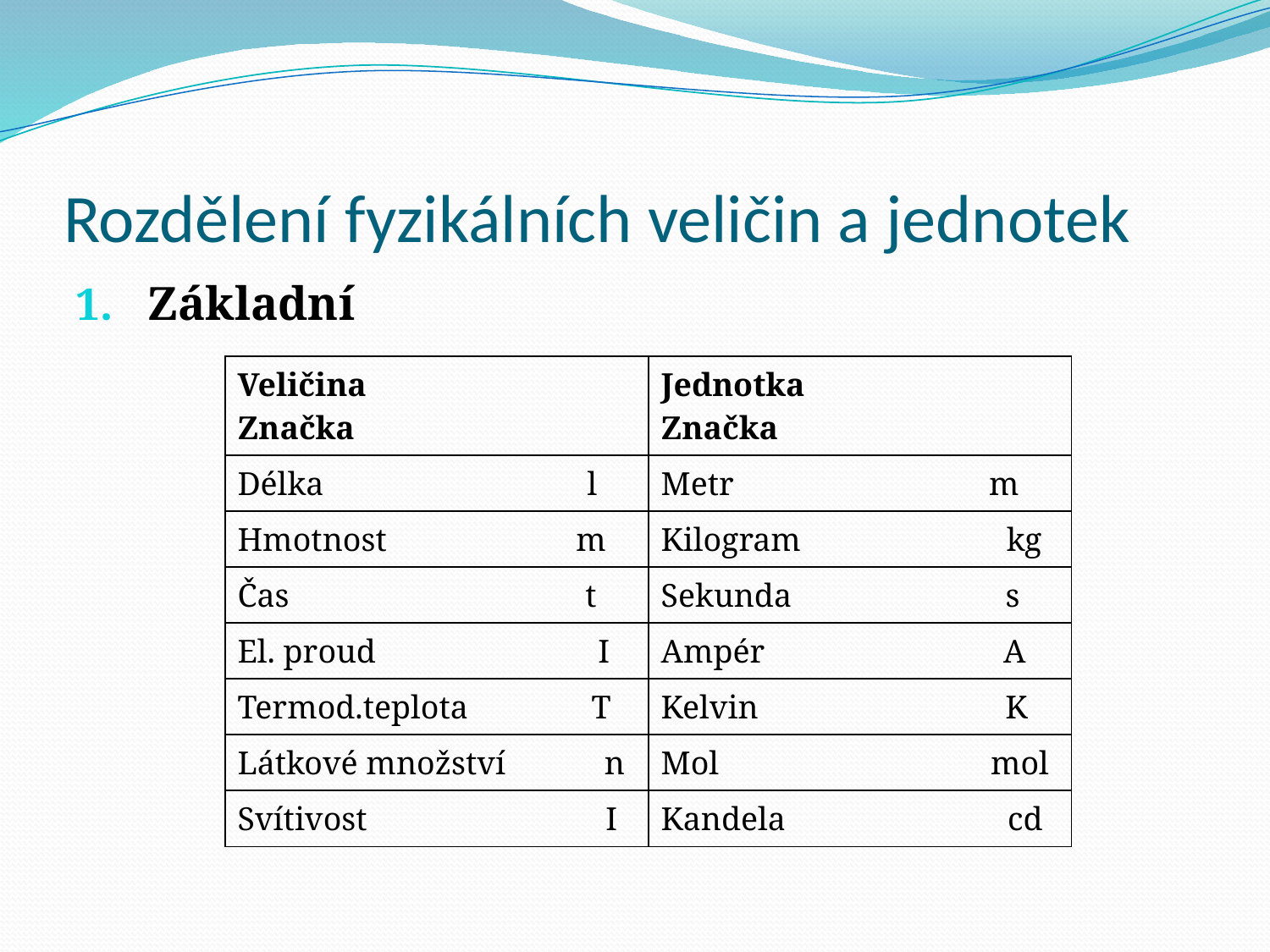

# Rozdělení fyzikálních veličin a jednotek
Základní

| Veličina Značka | Jednotka Značka |
| --- | --- |
| Délka l | Metr m |
| Hmotnost m | Kilogram kg |
| Čas t | Sekunda s |
| El. proud I | Ampér A |
| Termod.teplota T | Kelvin K |
| Látkové množství n | Mol mol |
| Svítivost I | Kandela cd |